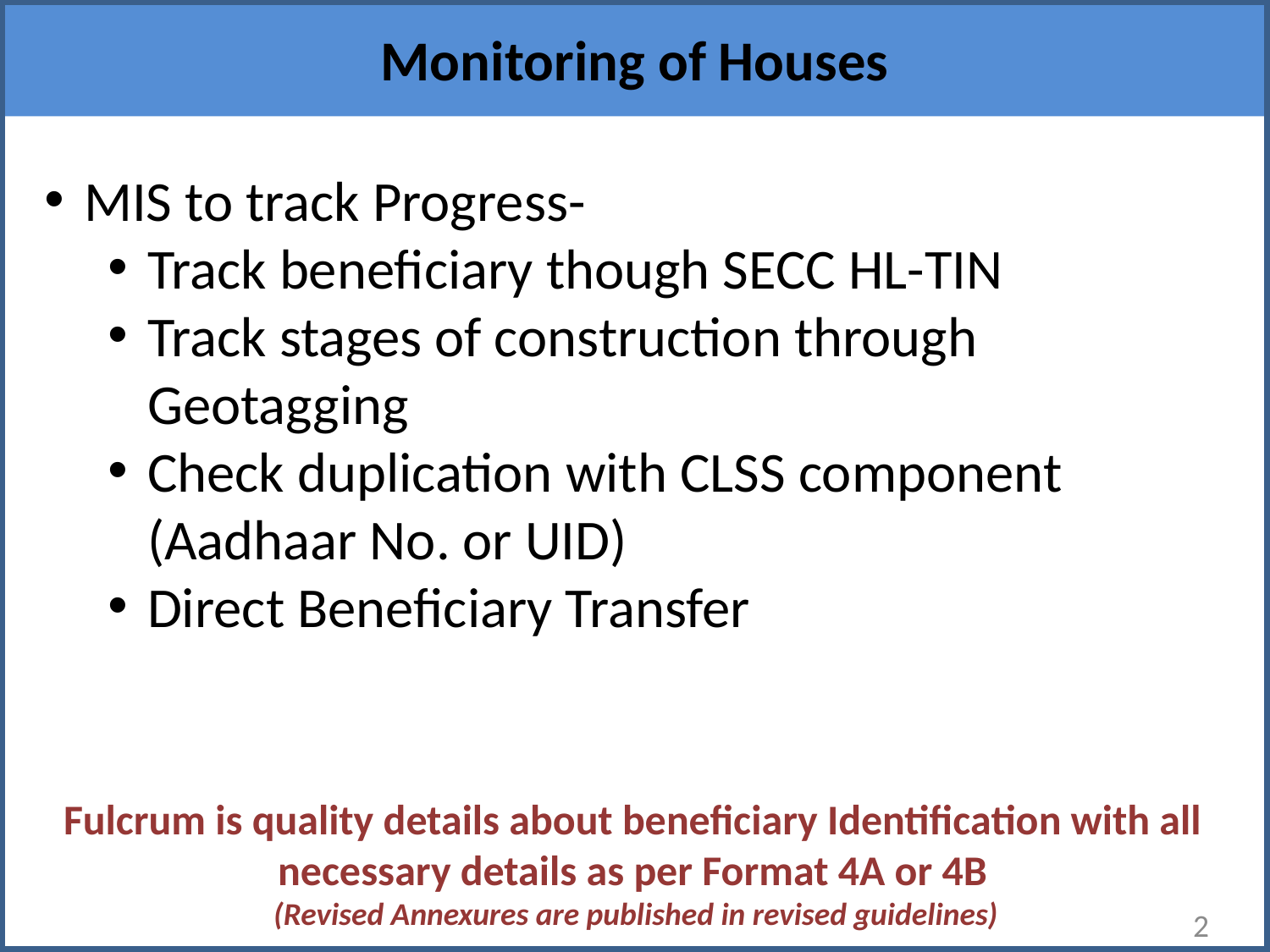

# Monitoring of Houses

MIS to track Progress-
Track beneficiary though SECC HL-TIN
Track stages of construction through Geotagging
Check duplication with CLSS component (Aadhaar No. or UID)
Direct Beneficiary Transfer

Fulcrum is quality details about beneficiary Identification with all necessary details as per Format 4A or 4B
 (Revised Annexures are published in revised guidelines)
2